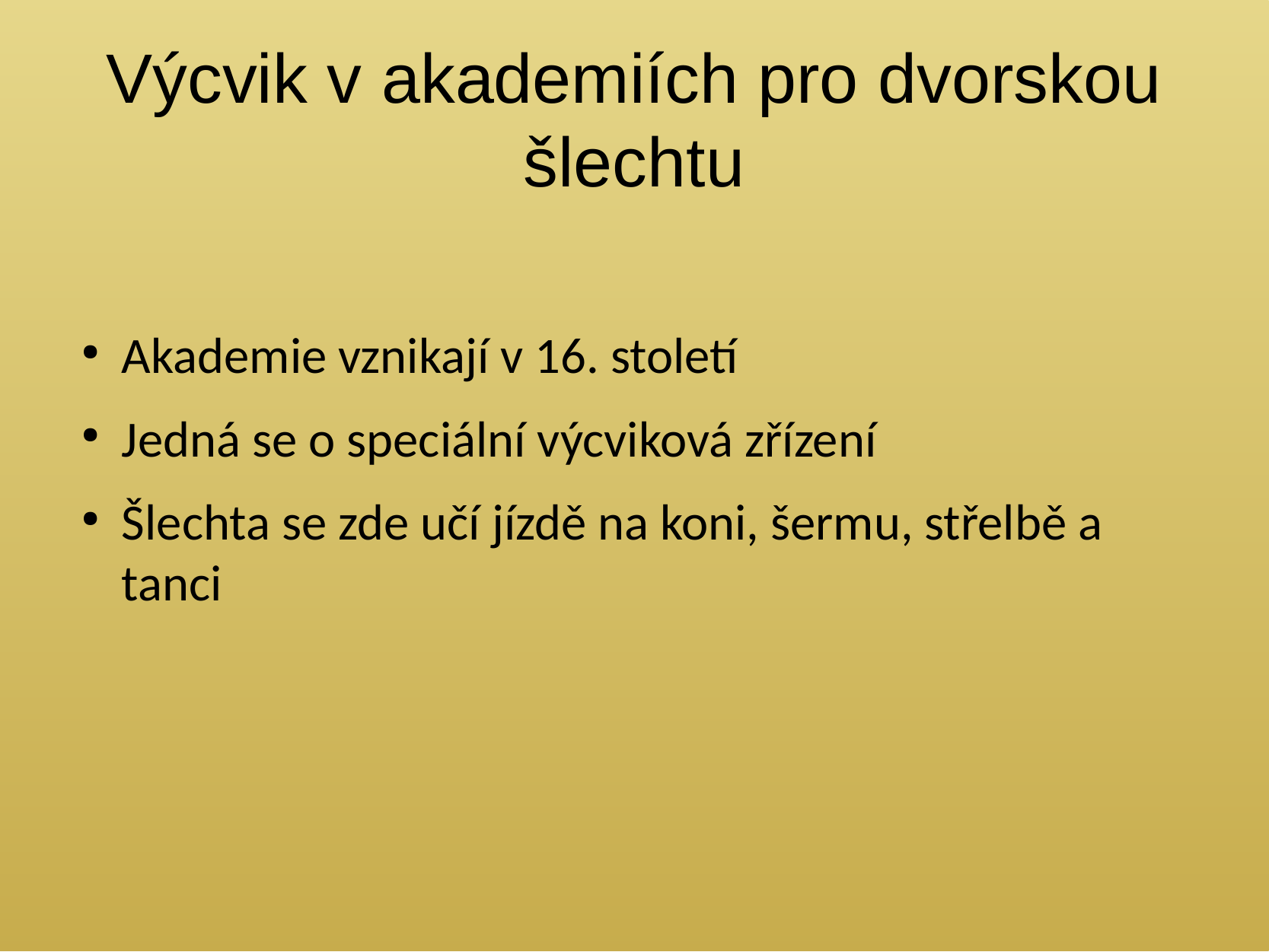

# Výcvik v akademiích pro dvorskou šlechtu
Akademie vznikají v 16. století
Jedná se o speciální výcviková zřízení
Šlechta se zde učí jízdě na koni, šermu, střelbě a tanci